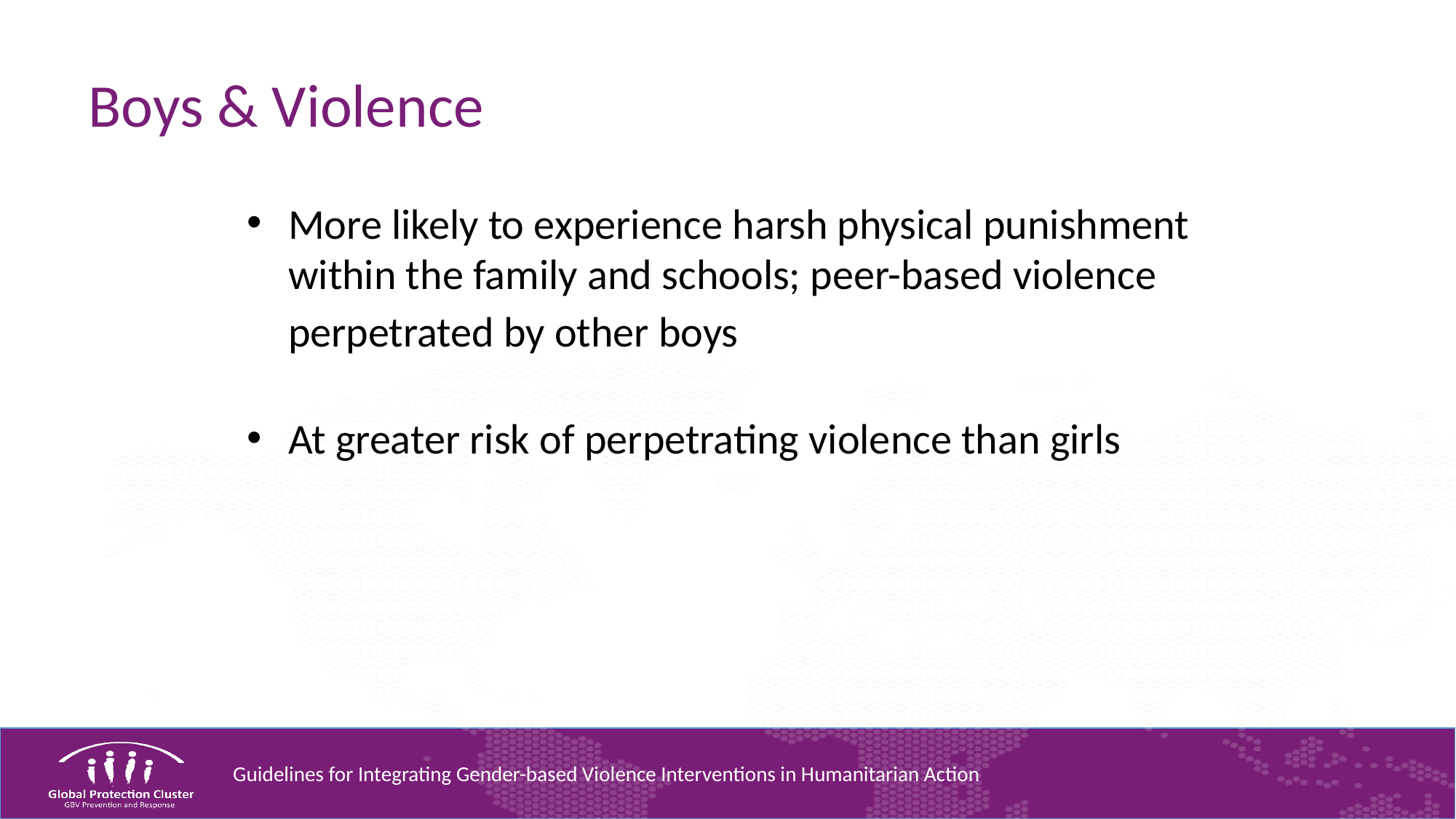

# Boys & Violence
More likely to experience harsh physical punishment within the family and schools; peer-based violence perpetrated by other boys

At greater risk of perpetrating violence than girls